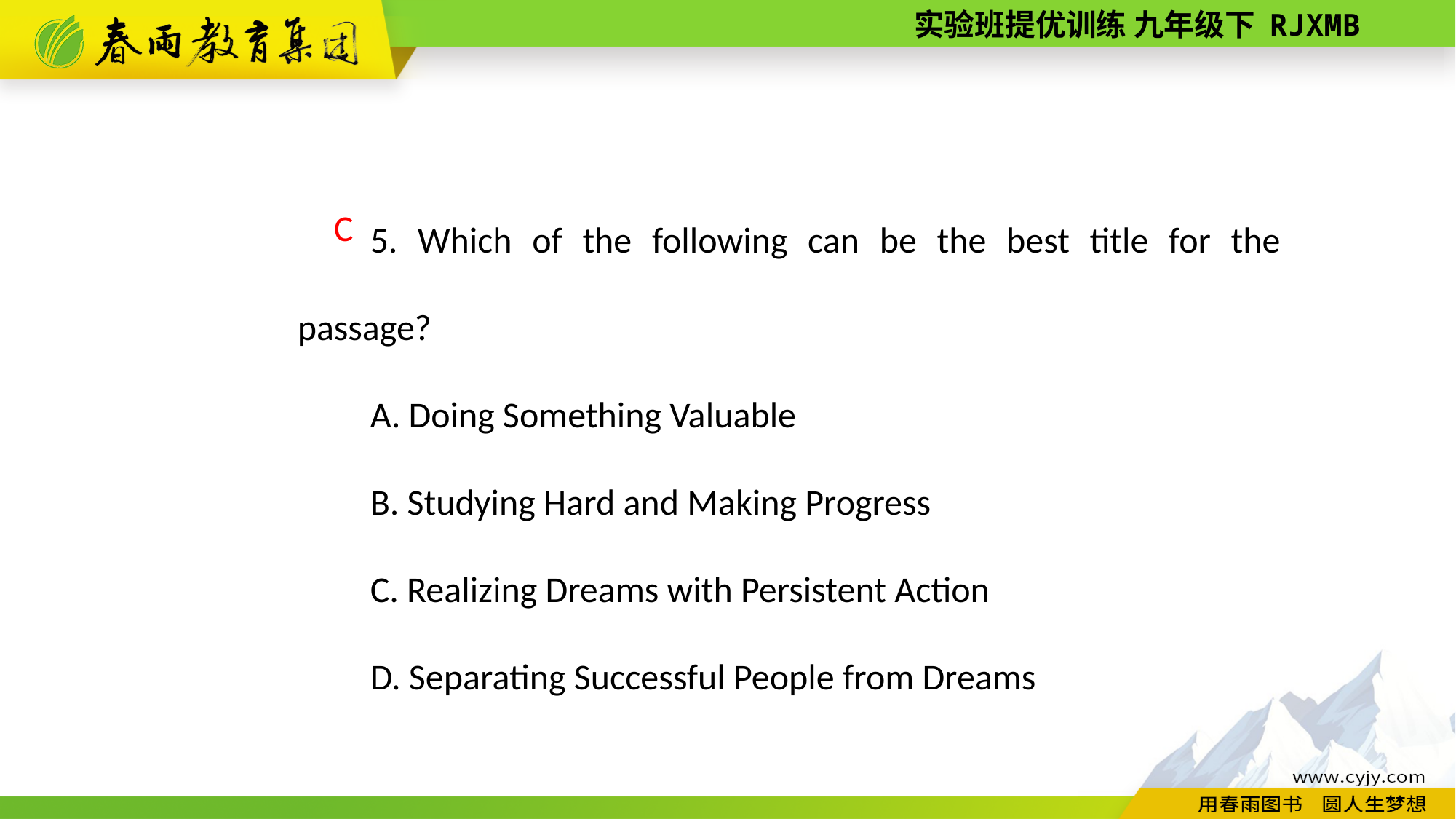

5. Which of the following can be the best title for the passage?
A. Doing Something Valuable
B. Studying Hard and Making Progress
C. Realizing Dreams with Persistent Action
D. Separating Successful People from Dreams
C